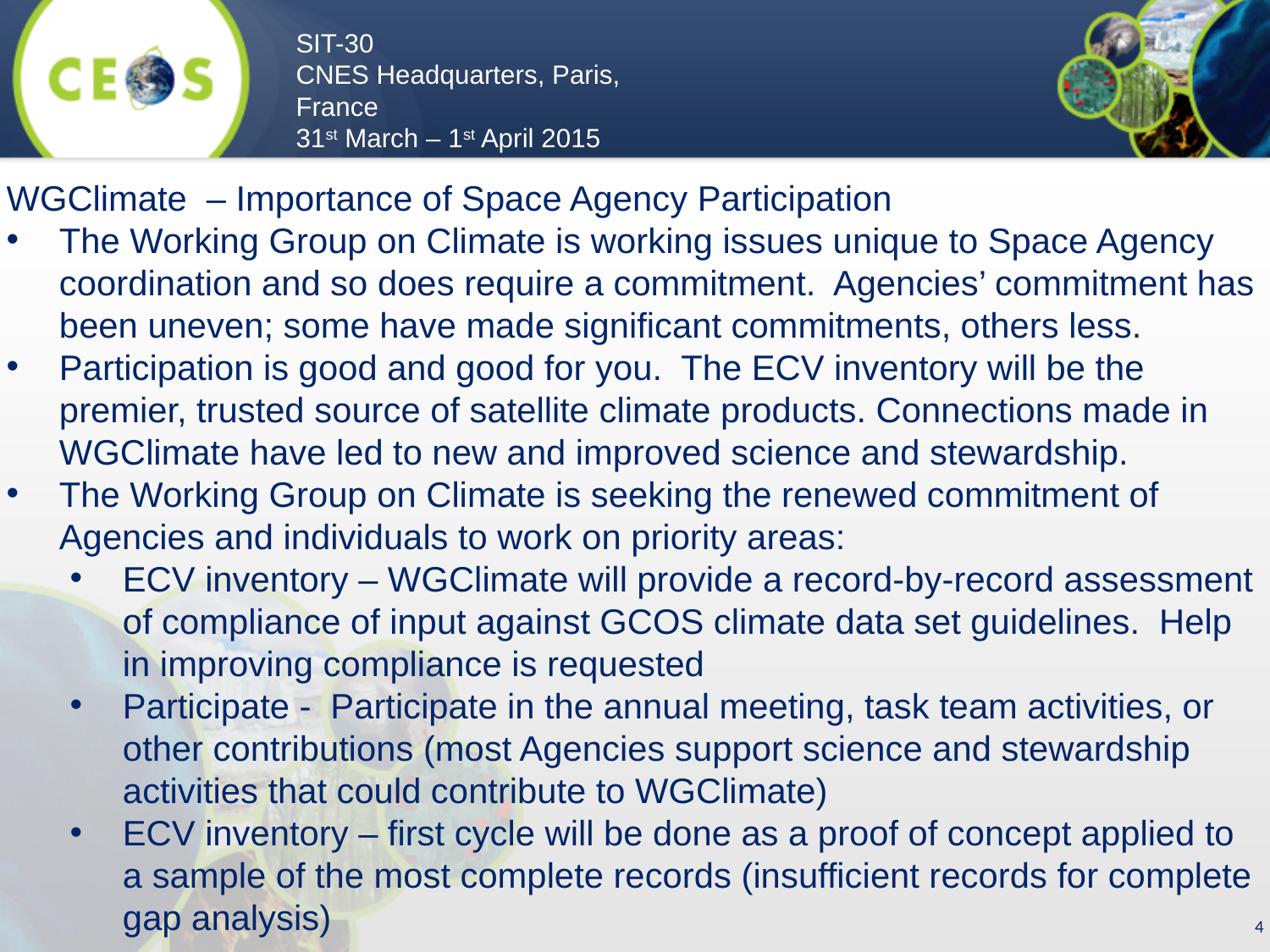

WGClimate  – Importance of Space Agency Participation
The Working Group on Climate is working issues unique to Space Agency coordination and so does require a commitment.  Agencies’ commitment has been uneven; some have made significant commitments, others less.
Participation is good and good for you.  The ECV inventory will be the premier, trusted source of satellite climate products. Connections made in WGClimate have led to new and improved science and stewardship.
The Working Group on Climate is seeking the renewed commitment of Agencies and individuals to work on priority areas:
ECV inventory – WGClimate will provide a record-by-record assessment of compliance of input against GCOS climate data set guidelines.  Help in improving compliance is requested
Participate -  Participate in the annual meeting, task team activities, or other contributions (most Agencies support science and stewardship activities that could contribute to WGClimate)
ECV inventory – first cycle will be done as a proof of concept applied to a sample of the most complete records (insufficient records for complete gap analysis)

4